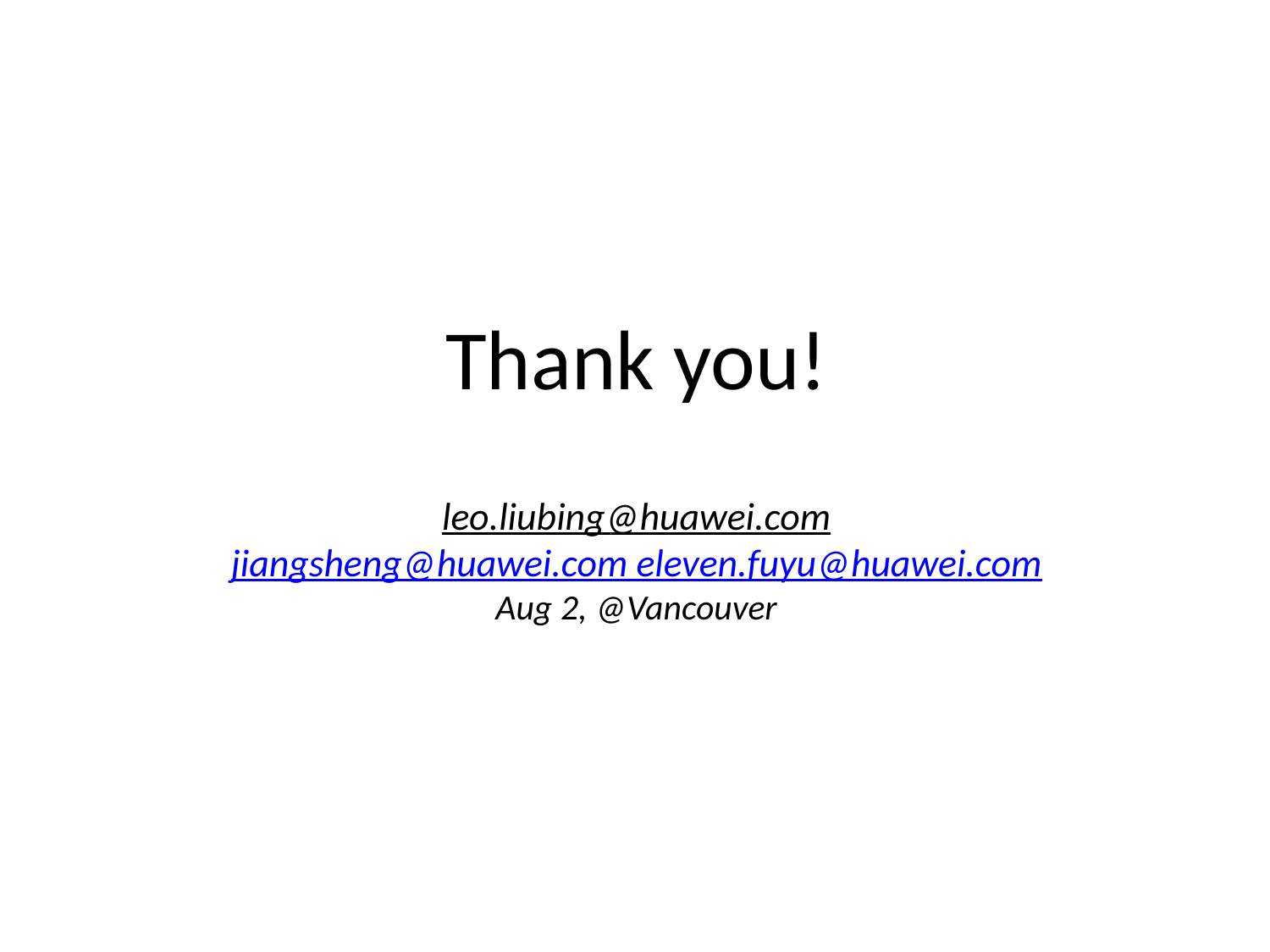

# Thank you! leo.liubing@huawei.com jiangsheng@huawei.com eleven.fuyu@huawei.com Aug 2, @Vancouver